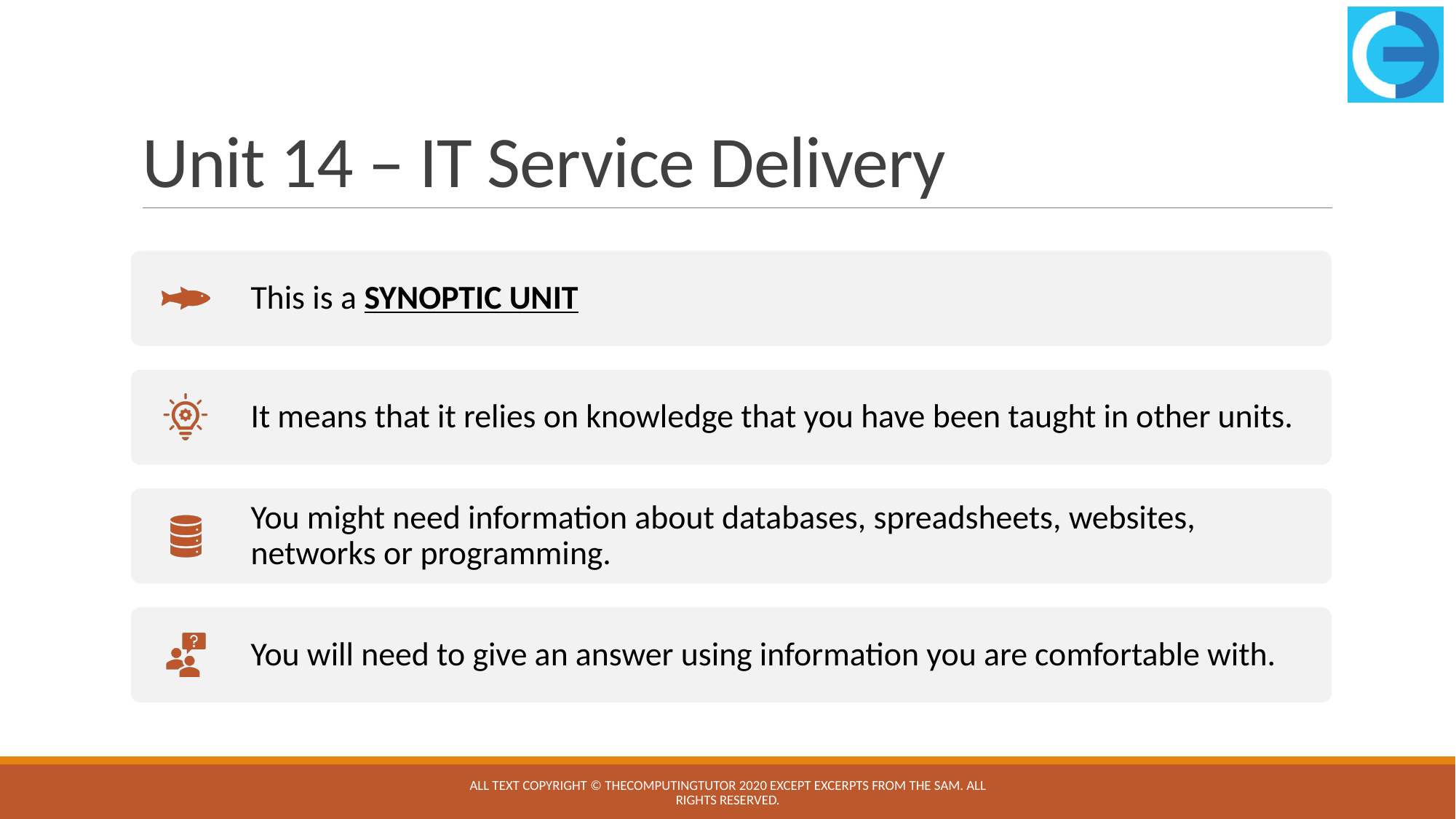

# Unit 14 – IT Service Delivery
This is a SYNOPTIC UNIT
It means that it relies on knowledge that you have been taught in other units.
You might need information about databases, spreadsheets, websites, networks or programming.
You will need to give an answer using information you are comfortable with.
All text copyright © TheComputingTutor 2020 except excerpts from the SAM. All rights Reserved.